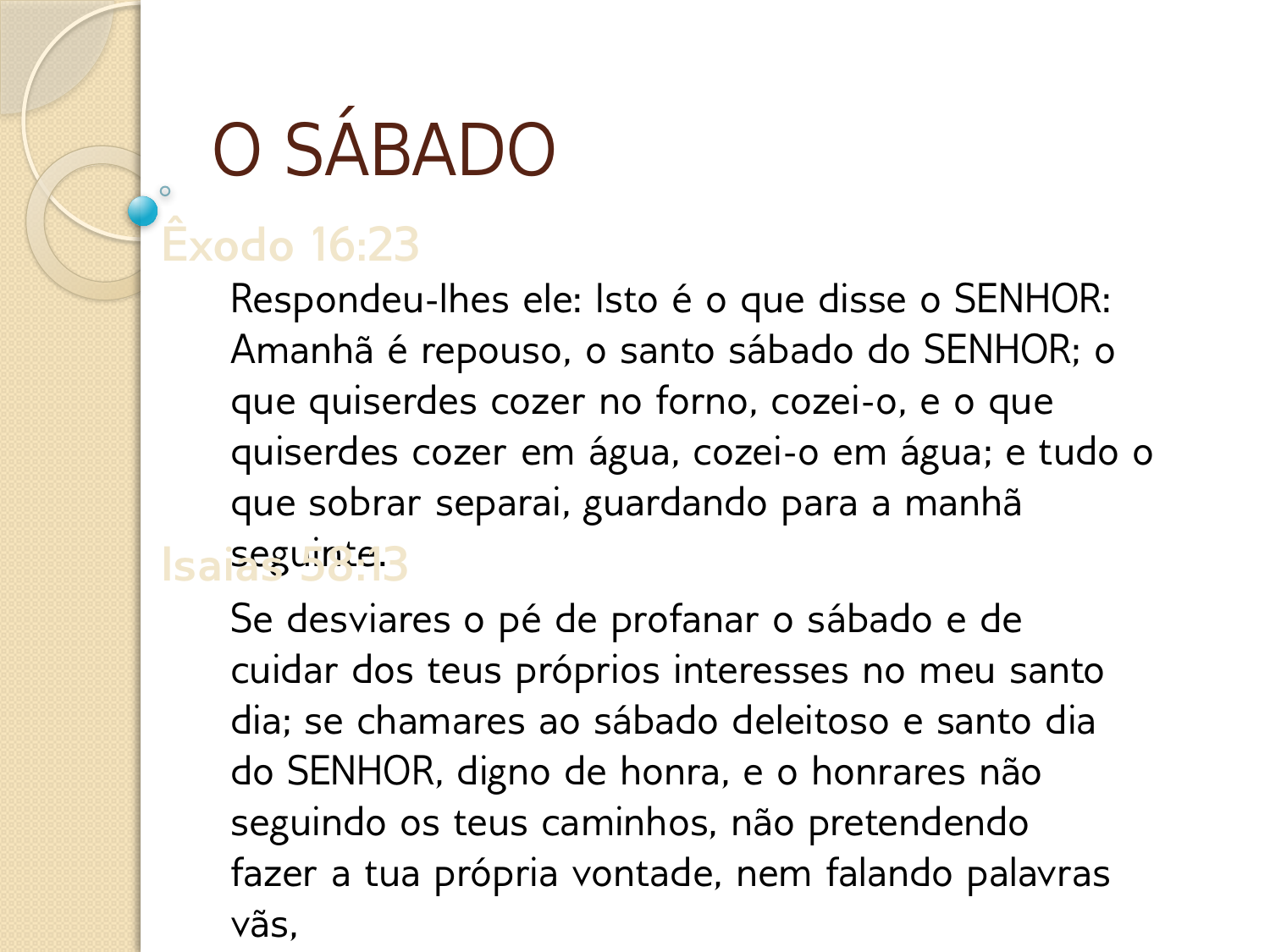

O SÁBADO
Êxodo 16:23
Respondeu-lhes ele: Isto é o que disse o SENHOR: Amanhã é repouso, o santo sábado do SENHOR; o que quiserdes cozer no forno, cozei-o, e o que quiserdes cozer em água, cozei-o em água; e tudo o que sobrar separai, guardando para a manhã seguinte.
Isaias 58:13
Se desviares o pé de profanar o sábado e de cuidar dos teus próprios interesses no meu santo dia; se chamares ao sábado deleitoso e santo dia do SENHOR, digno de honra, e o honrares não seguindo os teus caminhos, não pretendendo fazer a tua própria vontade, nem falando palavras vãs,